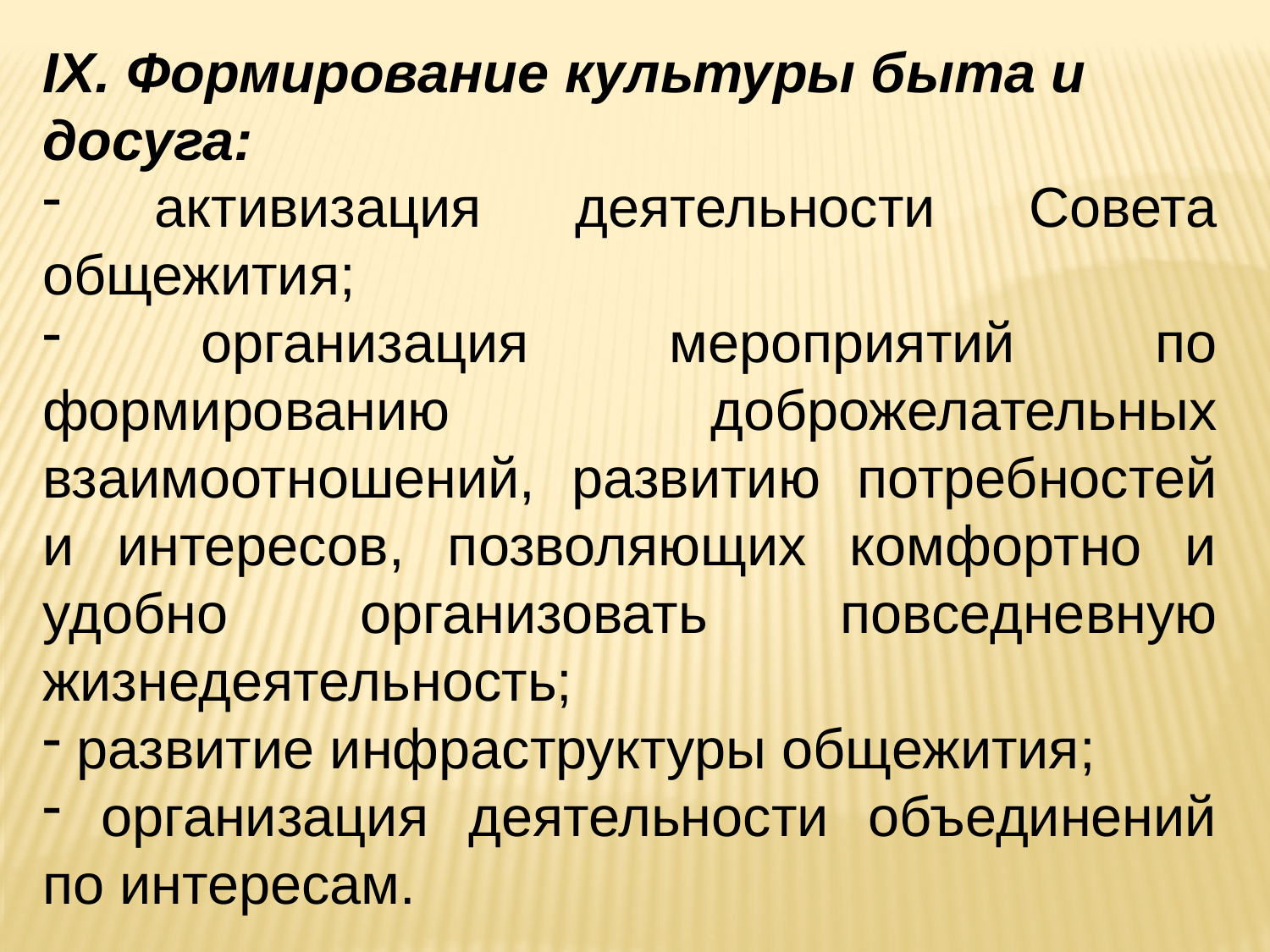

IX. Формирование культуры быта и досуга:
 активизация деятельности Совета общежития;
 организация мероприятий по формированию доброжелательных взаимоотношений, развитию потребностей и интересов, позволяющих комфортно и удобно организовать повседневную жизнедеятельность;
 развитие инфраструктуры общежития;
 организация деятельности объединений по интересам.